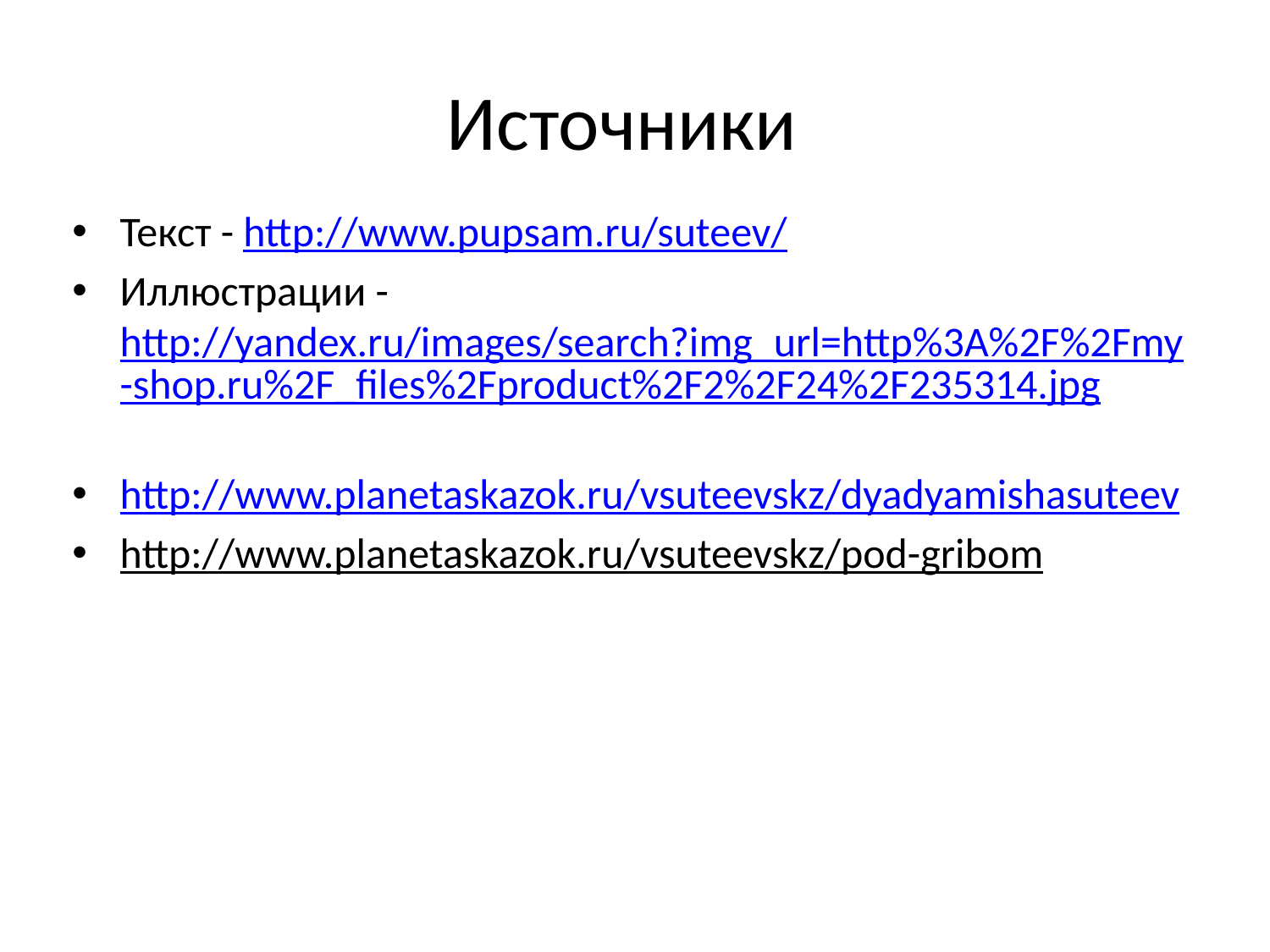

# Источники
Текст - http://www.pupsam.ru/suteev/
Иллюстрации - http://yandex.ru/images/search?img_url=http%3A%2F%2Fmy-shop.ru%2F_files%2Fproduct%2F2%2F24%2F235314.jpg
http://www.planetaskazok.ru/vsuteevskz/dyadyamishasuteev
http://www.planetaskazok.ru/vsuteevskz/pod-gribom